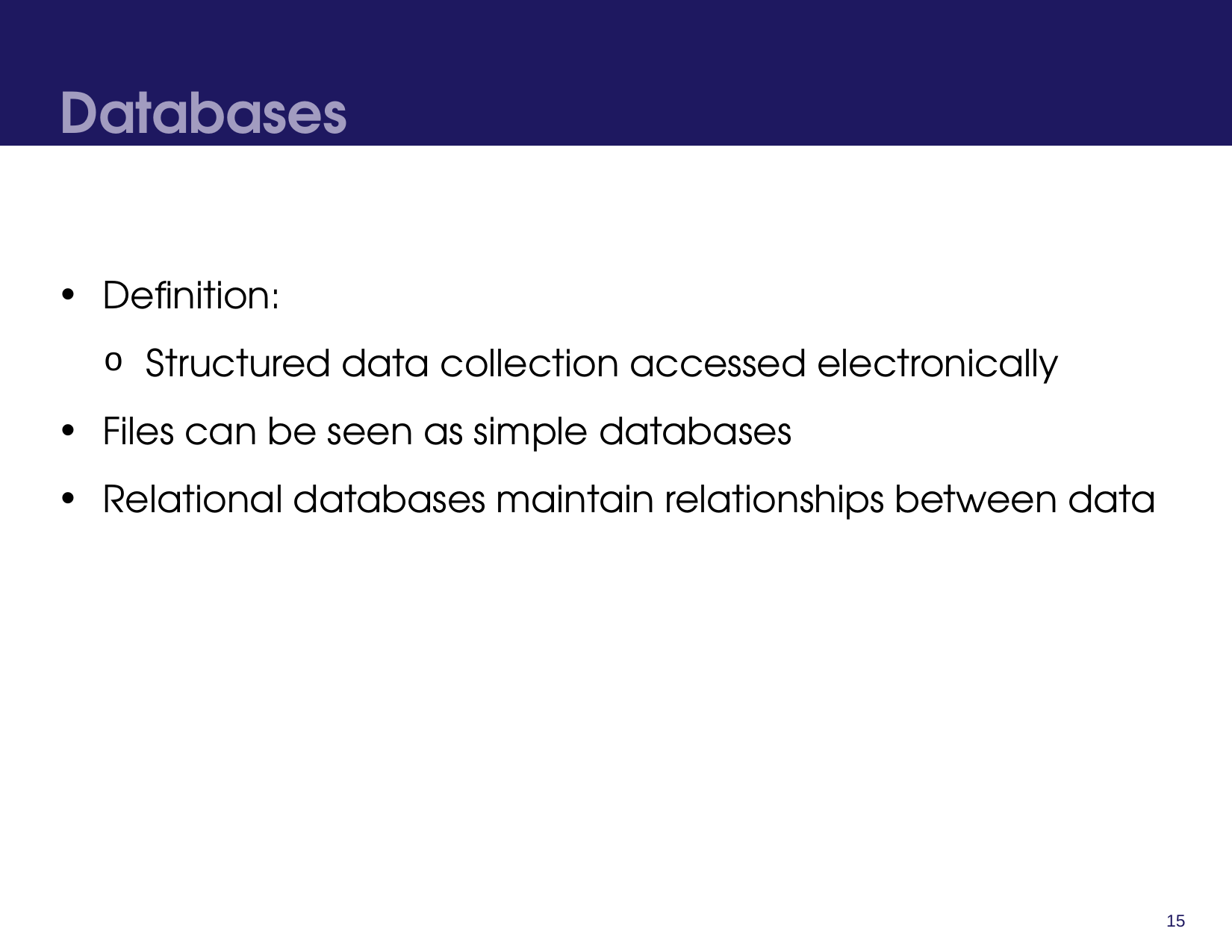

# Databases
Definition:
Structured data collection accessed electronically
Files can be seen as simple databases
Relational databases maintain relationships between data
15